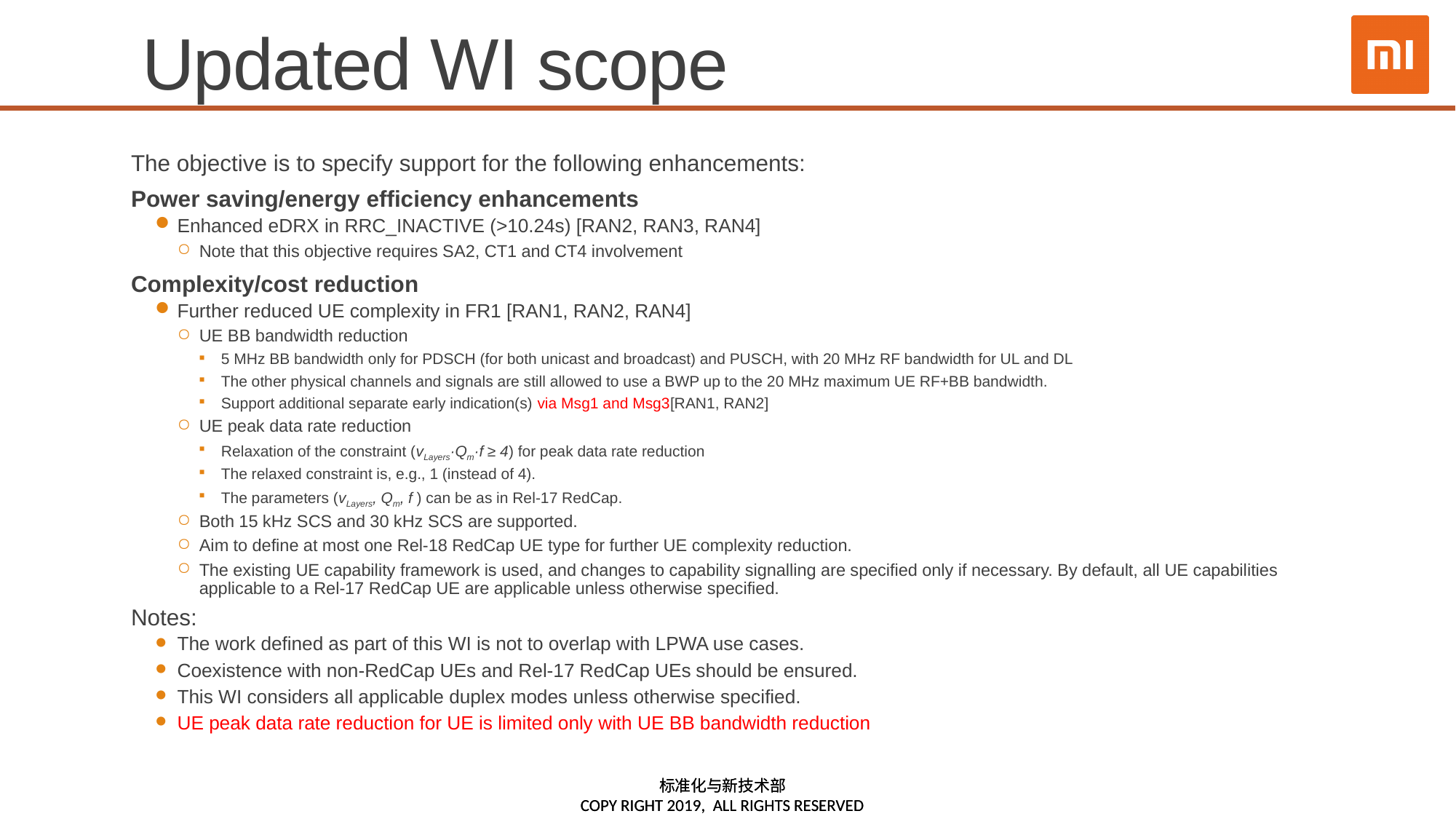

# Updated WI scope
The objective is to specify support for the following enhancements:
Power saving/energy efficiency enhancements
Enhanced eDRX in RRC_INACTIVE (>10.24s) [RAN2, RAN3, RAN4]
Note that this objective requires SA2, CT1 and CT4 involvement
Complexity/cost reduction
Further reduced UE complexity in FR1 [RAN1, RAN2, RAN4]
UE BB bandwidth reduction
5 MHz BB bandwidth only for PDSCH (for both unicast and broadcast) and PUSCH, with 20 MHz RF bandwidth for UL and DL
The other physical channels and signals are still allowed to use a BWP up to the 20 MHz maximum UE RF+BB bandwidth.
Support additional separate early indication(s) via Msg1 and Msg3[RAN1, RAN2]
UE peak data rate reduction
Relaxation of the constraint (vLayers·Qm·f ≥ 4) for peak data rate reduction
The relaxed constraint is, e.g., 1 (instead of 4).
The parameters (vLayers, Qm, f ) can be as in Rel-17 RedCap.
Both 15 kHz SCS and 30 kHz SCS are supported.
Aim to define at most one Rel-18 RedCap UE type for further UE complexity reduction.
The existing UE capability framework is used, and changes to capability signalling are specified only if necessary. By default, all UE capabilities applicable to a Rel-17 RedCap UE are applicable unless otherwise specified.
Notes:
The work defined as part of this WI is not to overlap with LPWA use cases.
Coexistence with non-RedCap UEs and Rel-17 RedCap UEs should be ensured.
This WI considers all applicable duplex modes unless otherwise specified.
UE peak data rate reduction for UE is limited only with UE BB bandwidth reduction